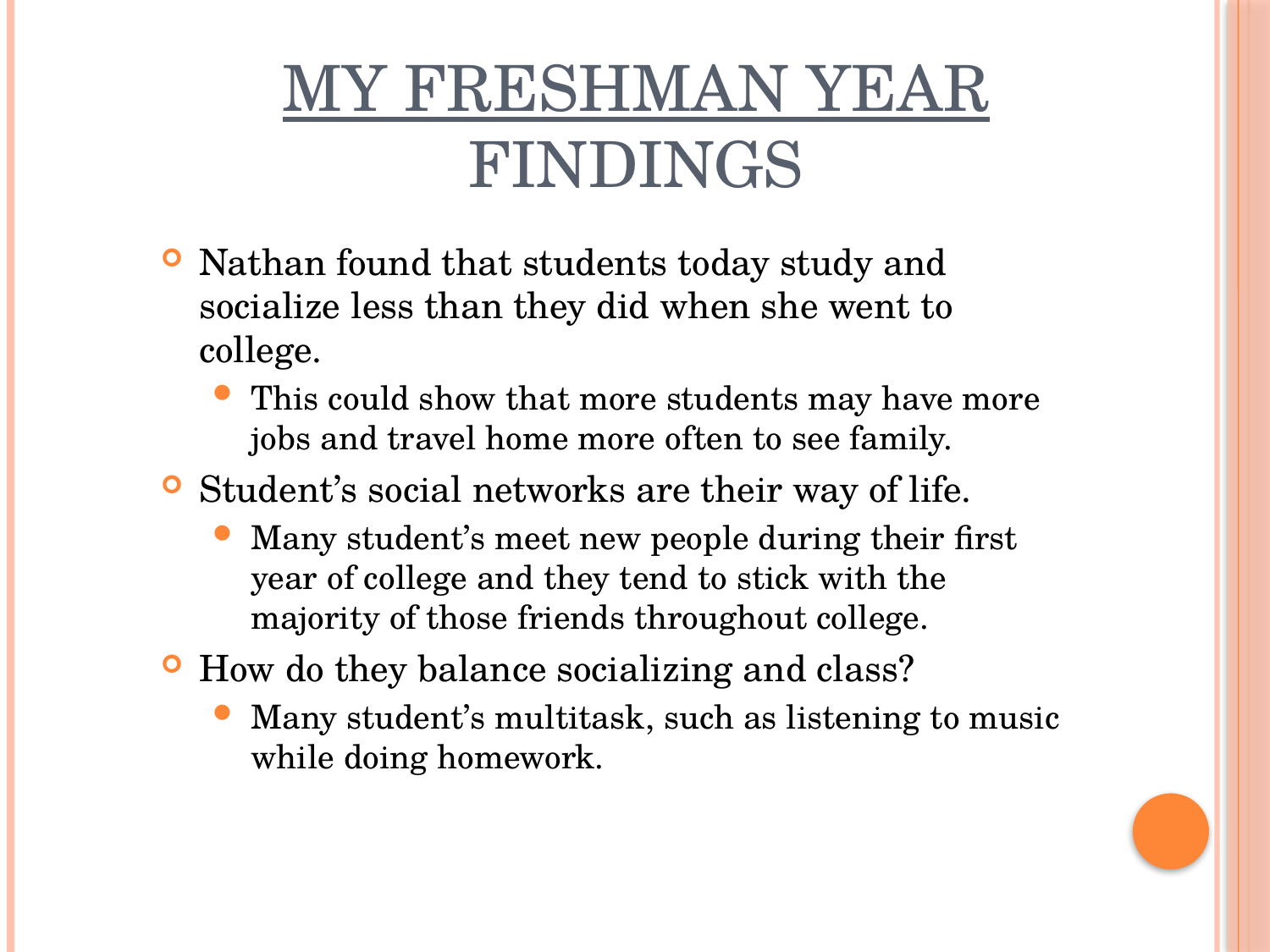

# My Freshman Year Findings
Nathan found that students today study and socialize less than they did when she went to college.
This could show that more students may have more jobs and travel home more often to see family.
Student’s social networks are their way of life.
Many student’s meet new people during their first year of college and they tend to stick with the majority of those friends throughout college.
How do they balance socializing and class?
Many student’s multitask, such as listening to music while doing homework.